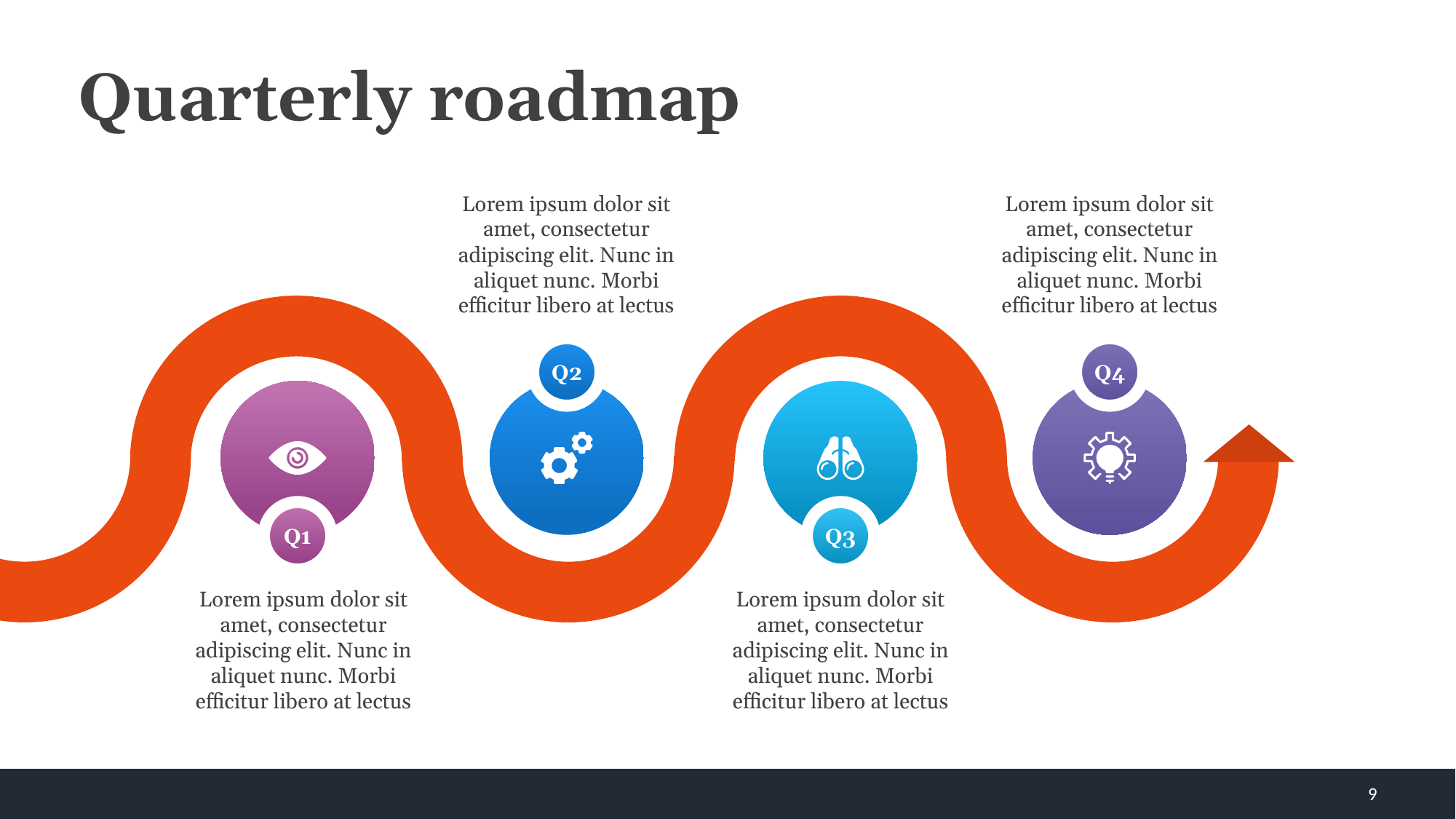

# Quarterly roadmap
Lorem ipsum dolor sit amet, consectetur adipiscing elit. Nunc in aliquet nunc. Morbi efficitur libero at lectus
Lorem ipsum dolor sit amet, consectetur adipiscing elit. Nunc in aliquet nunc. Morbi efficitur libero at lectus

Q2
Q4

Q1
Q3
Lorem ipsum dolor sit amet, consectetur adipiscing elit. Nunc in aliquet nunc. Morbi efficitur libero at lectus
Lorem ipsum dolor sit amet, consectetur adipiscing elit. Nunc in aliquet nunc. Morbi efficitur libero at lectus
9